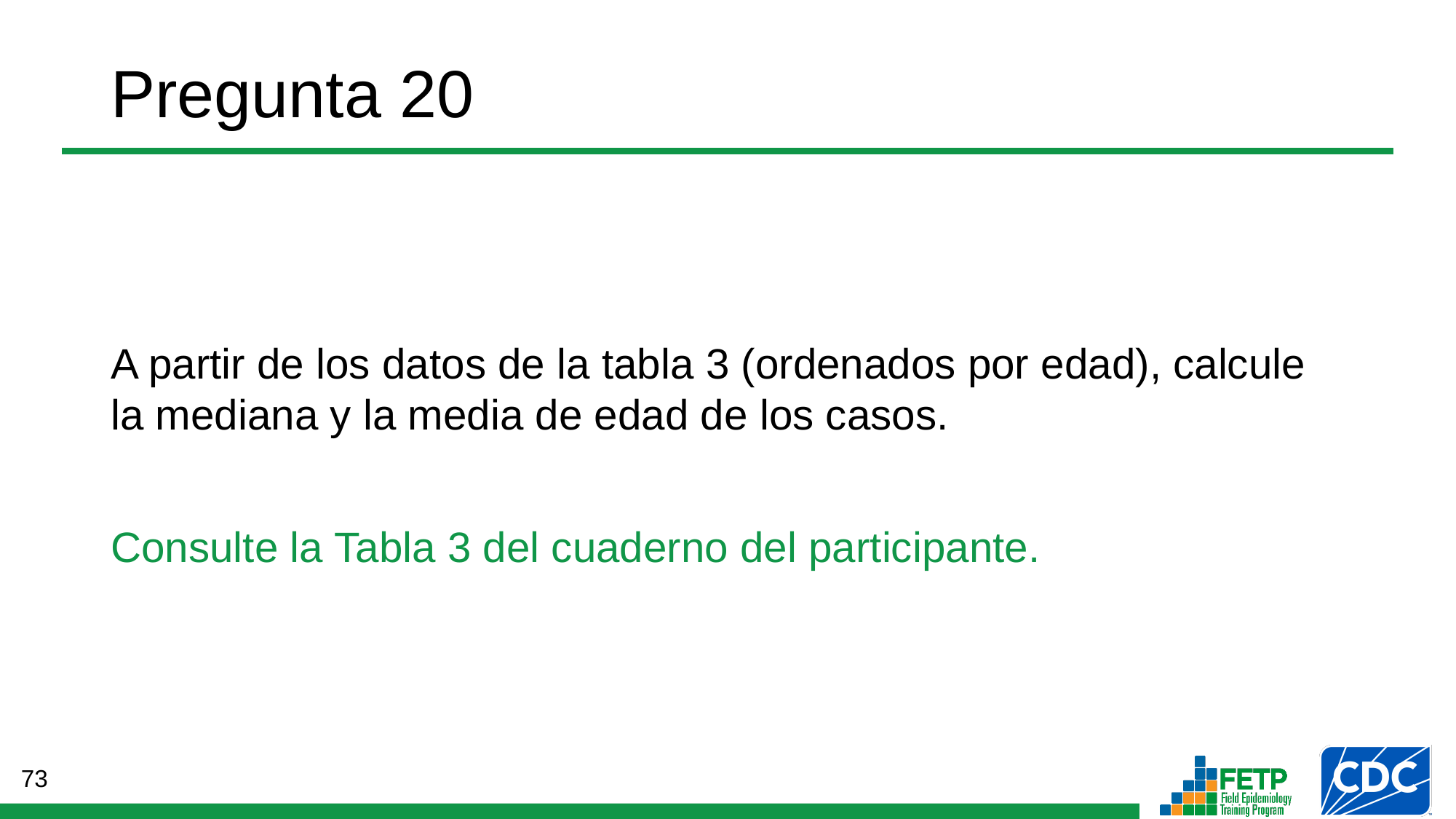

# Pregunta 20
A partir de los datos de la tabla 3 (ordenados por edad), calcule la mediana y la media de edad de los casos.

Consulte la Tabla 3 del cuaderno del participante.